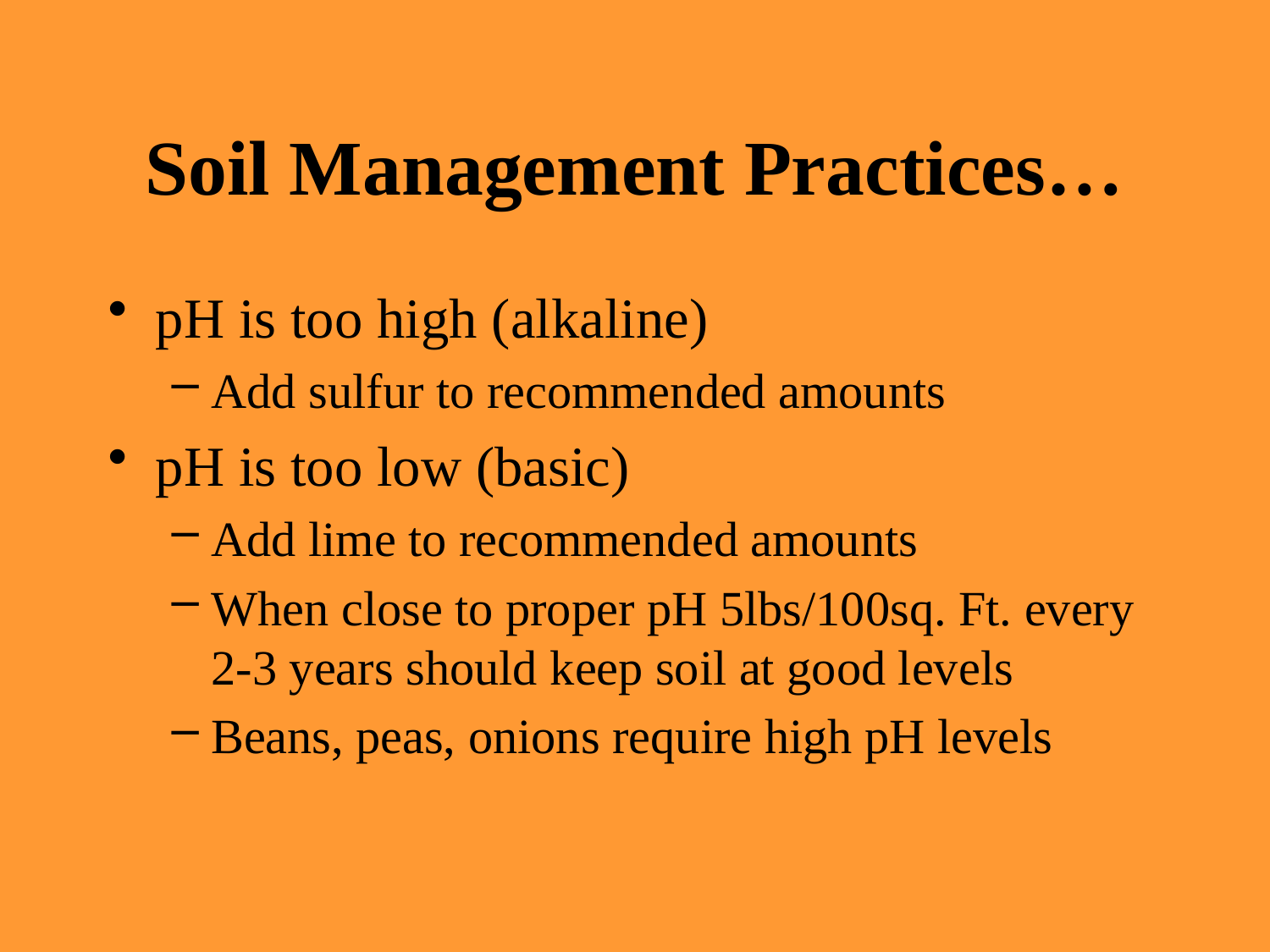

# Soil Management Practices…
pH is too high (alkaline)
Add sulfur to recommended amounts
pH is too low (basic)
Add lime to recommended amounts
When close to proper pH 5lbs/100sq. Ft. every 2-3 years should keep soil at good levels
Beans, peas, onions require high pH levels